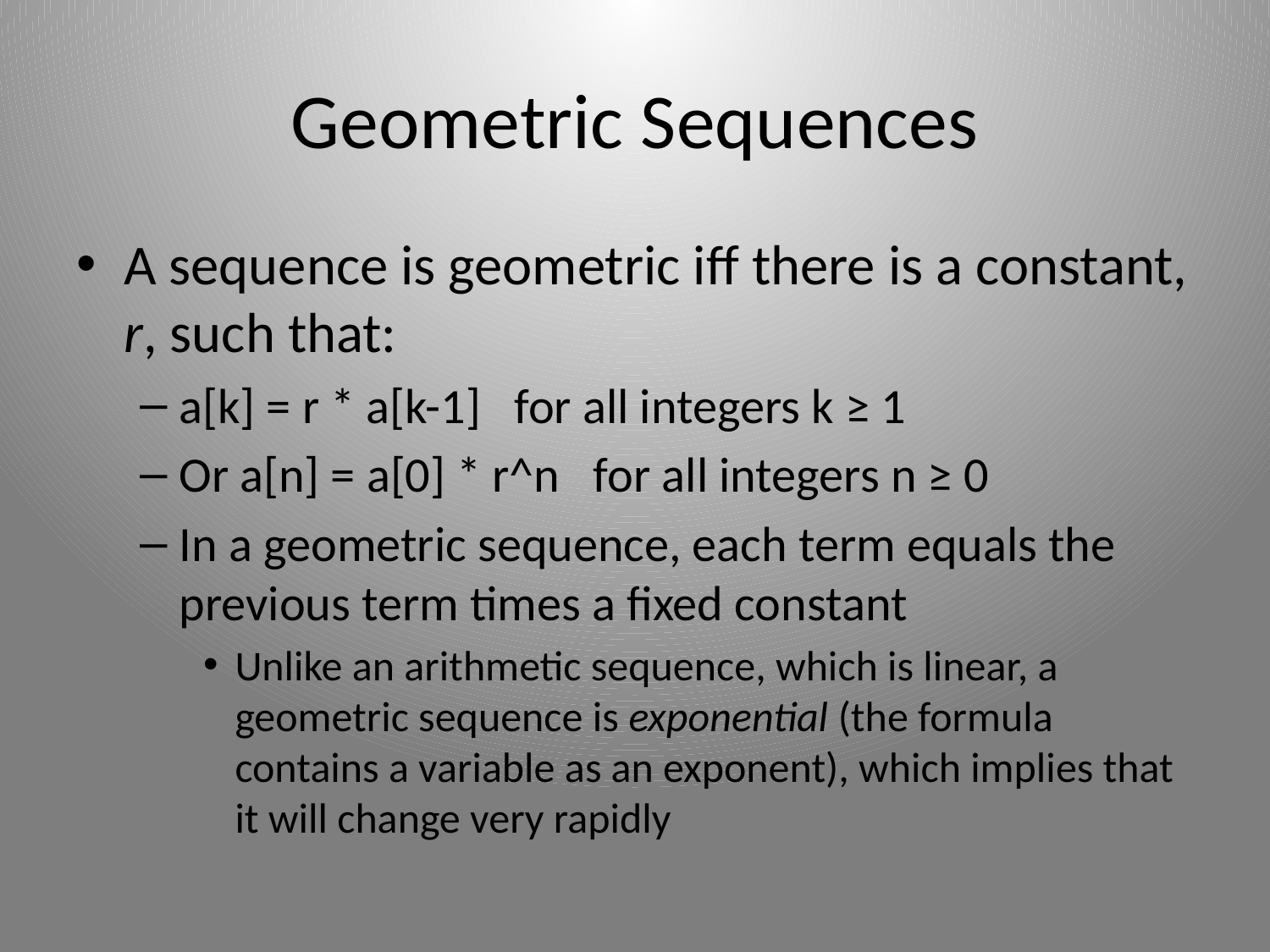

# Geometric Sequences
A sequence is geometric iff there is a constant, r, such that:
a[k] = r * a[k-1]   for all integers k ≥ 1
Or a[n] = a[0] * r^n   for all integers n ≥ 0
In a geometric sequence, each term equals the previous term times a fixed constant
Unlike an arithmetic sequence, which is linear, a geometric sequence is exponential (the formula contains a variable as an exponent), which implies that it will change very rapidly